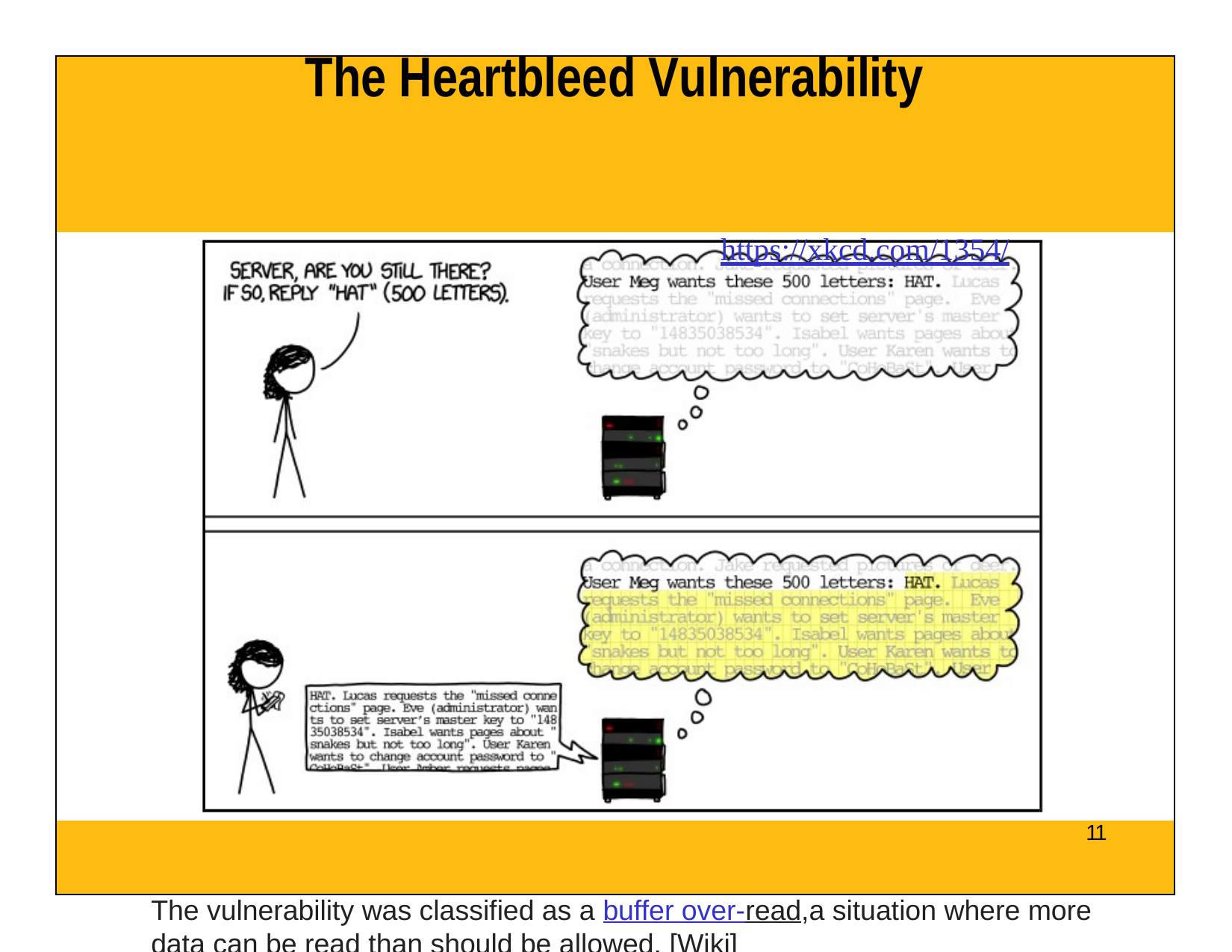

| The Heartbleed Vulnerability |
| --- |
| https://xkcd.com/1354/ |
| 11 |

The vulnerability was classified as a buffer over-read,a situation where more data can be read than should be allowed. [Wiki]